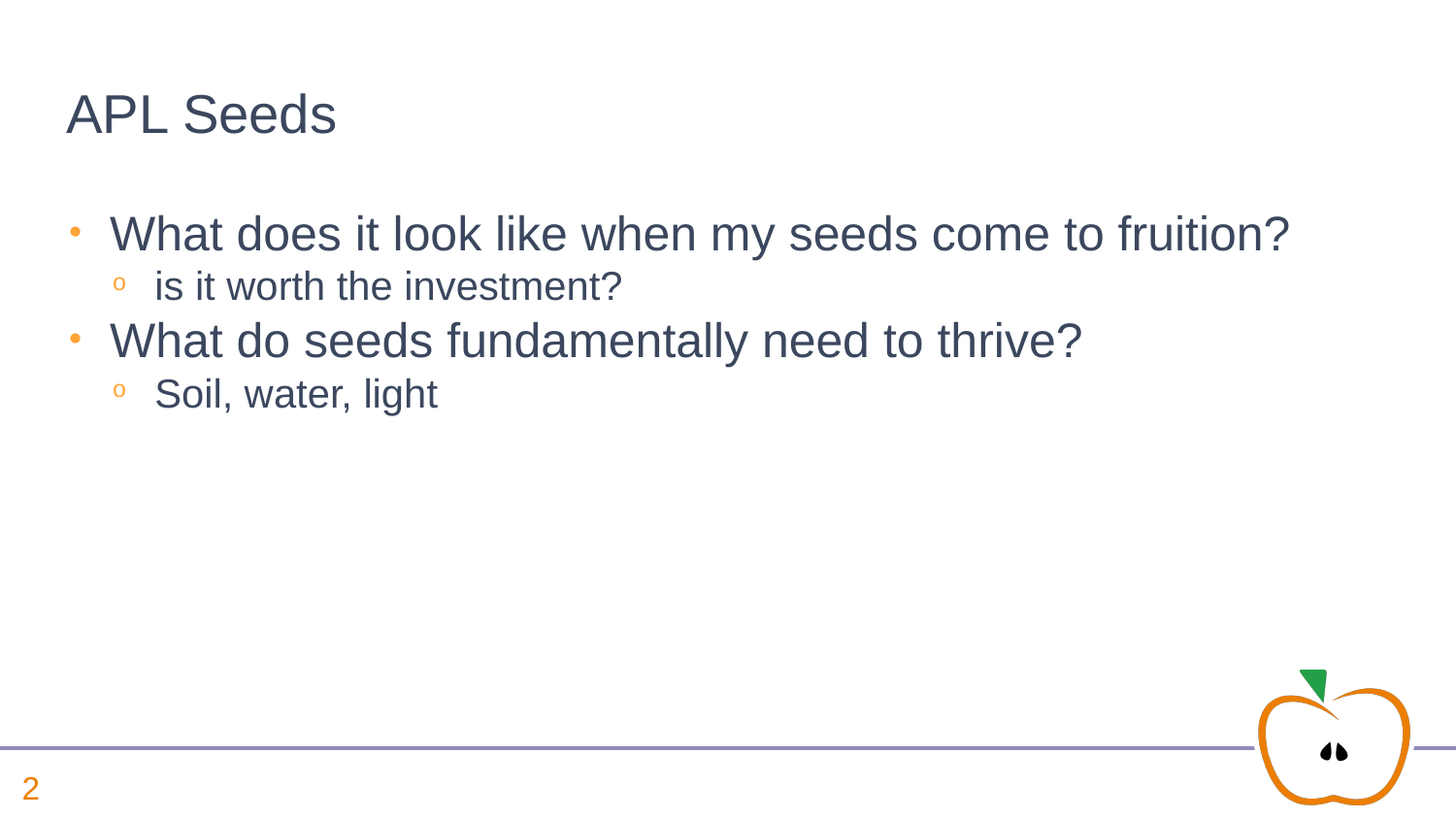

# APL Seeds
What does it look like when my seeds come to fruition?
is it worth the investment?
What do seeds fundamentally need to thrive?
Soil, water, light